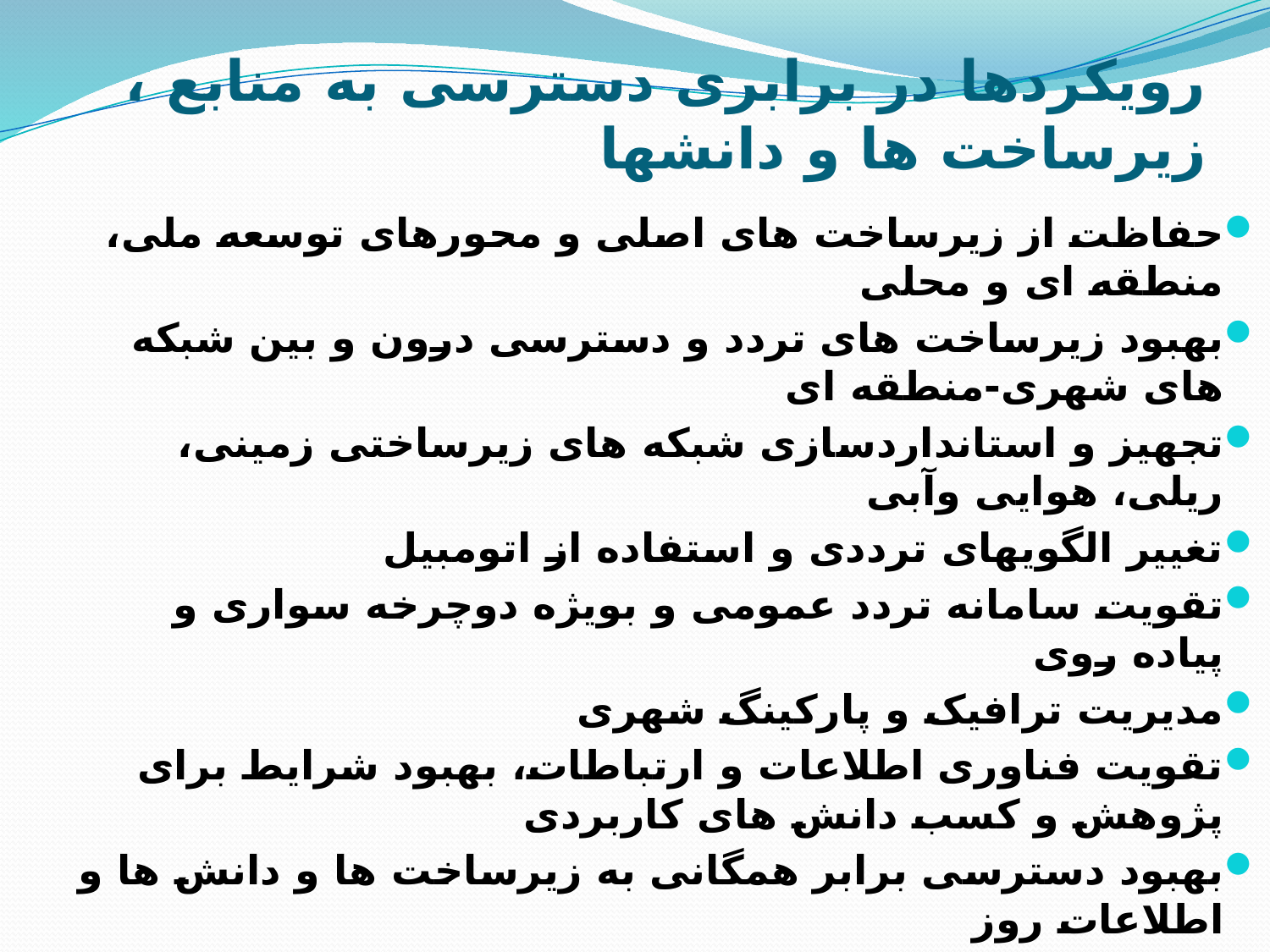

# رویکردها در برابری دسترسی به منابع ، زیرساخت ها و دانشها
حفاظت از زیرساخت های اصلی و محورهای توسعه ملی، منطقه ای و محلی
بهبود زیرساخت های تردد و دسترسی درون و بین شبکه  های شهری-منطقه ای
تجهیز و استانداردسازی شبکه های زیرساختی زمینی، ریلی، هوایی وآبی
تغییر الگویهای ترددی و استفاده از اتومبیل
تقویت سامانه تردد عمومی و بویژه دوچرخه سواری و پیاده روی
مدیریت ترافیک و پارکینگ شهری
تقویت فناوری اطلاعات و ارتباطات، بهبود شرایط برای پژوهش و کسب دانش های کاربردی
بهبود دسترسی برابر همگانی به زیرساخت ها و دانش ها و اطلاعات روز